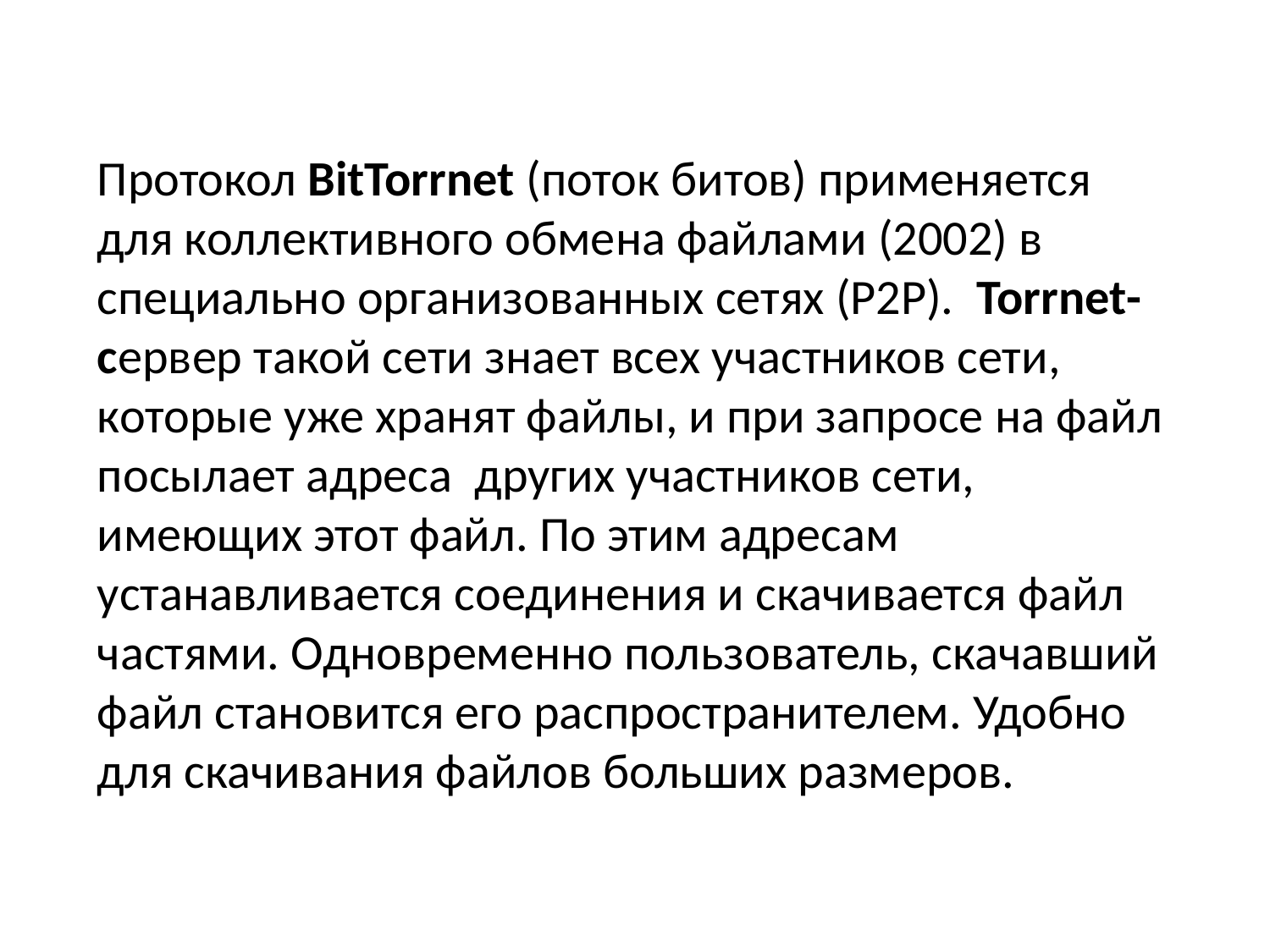

Протокол BitTorrnet (поток битов) применяется для коллективного обмена файлами (2002) в специально организованных сетях (Р2Р).  Torrnet-сервер такой сети знает всех участников сети, которые уже хранят файлы, и при запросе на файл посылает адреса  других участников сети, имеющих этот файл. По этим адресам устанавливается соединения и скачивается файл частями. Одновременно пользователь, скачавший файл становится его распространителем. Удобно для скачивания файлов больших размеров.